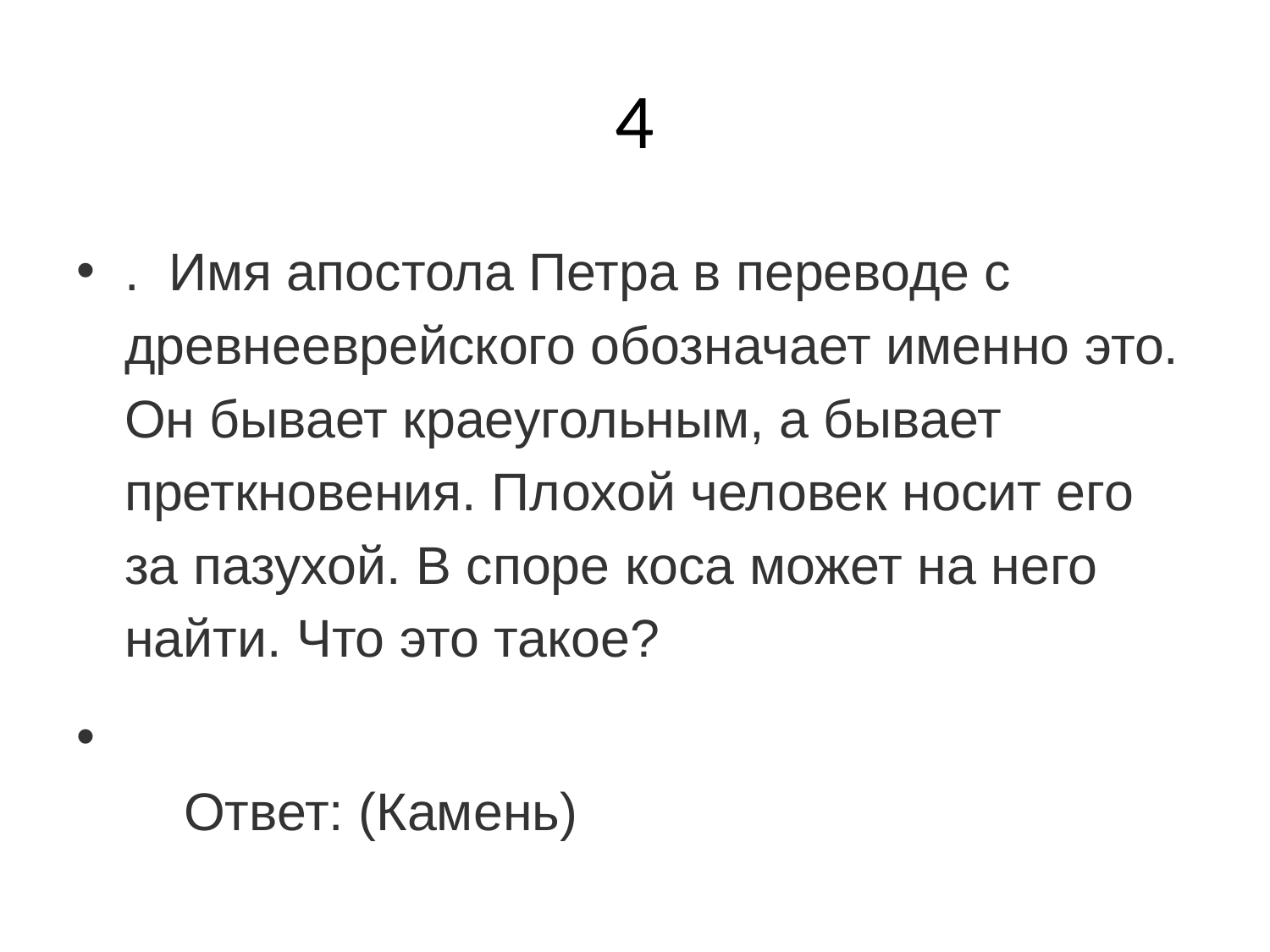

# 4
.  Имя апостола Петра в переводе с древнееврейского обозначает именно это. Он бывает краеугольным, а бывает преткновения. Плохой человек носит его за пазухой. В споре коса может на него найти. Что это такое?
                                                                            Ответ: (Камень)